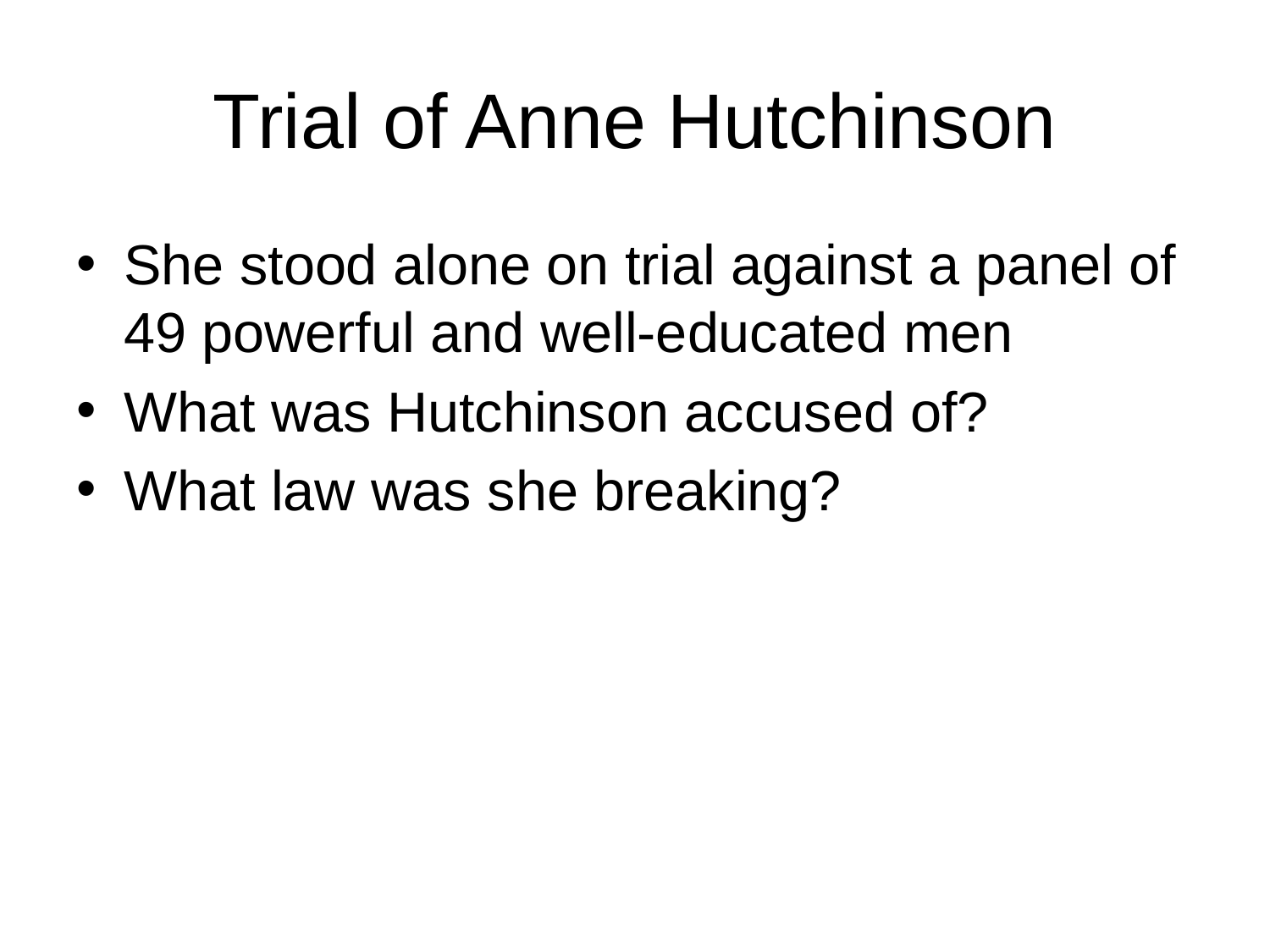

# Trial of Anne Hutchinson
She stood alone on trial against a panel of 49 powerful and well-educated men
What was Hutchinson accused of?
What law was she breaking?